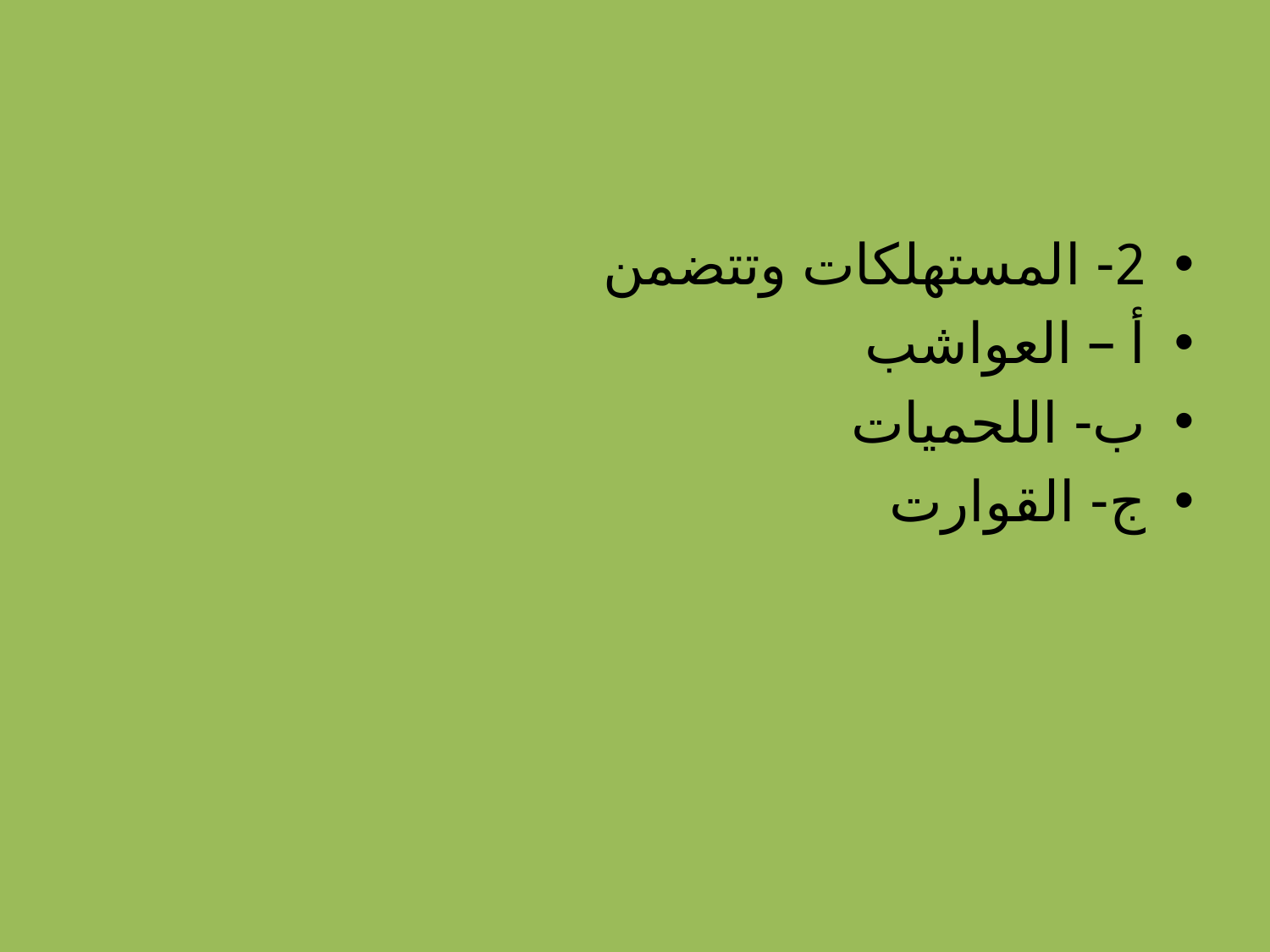

#
2- المستهلكات وتتضمن
أ – العواشب
ب- اللحميات
ج- القوارت